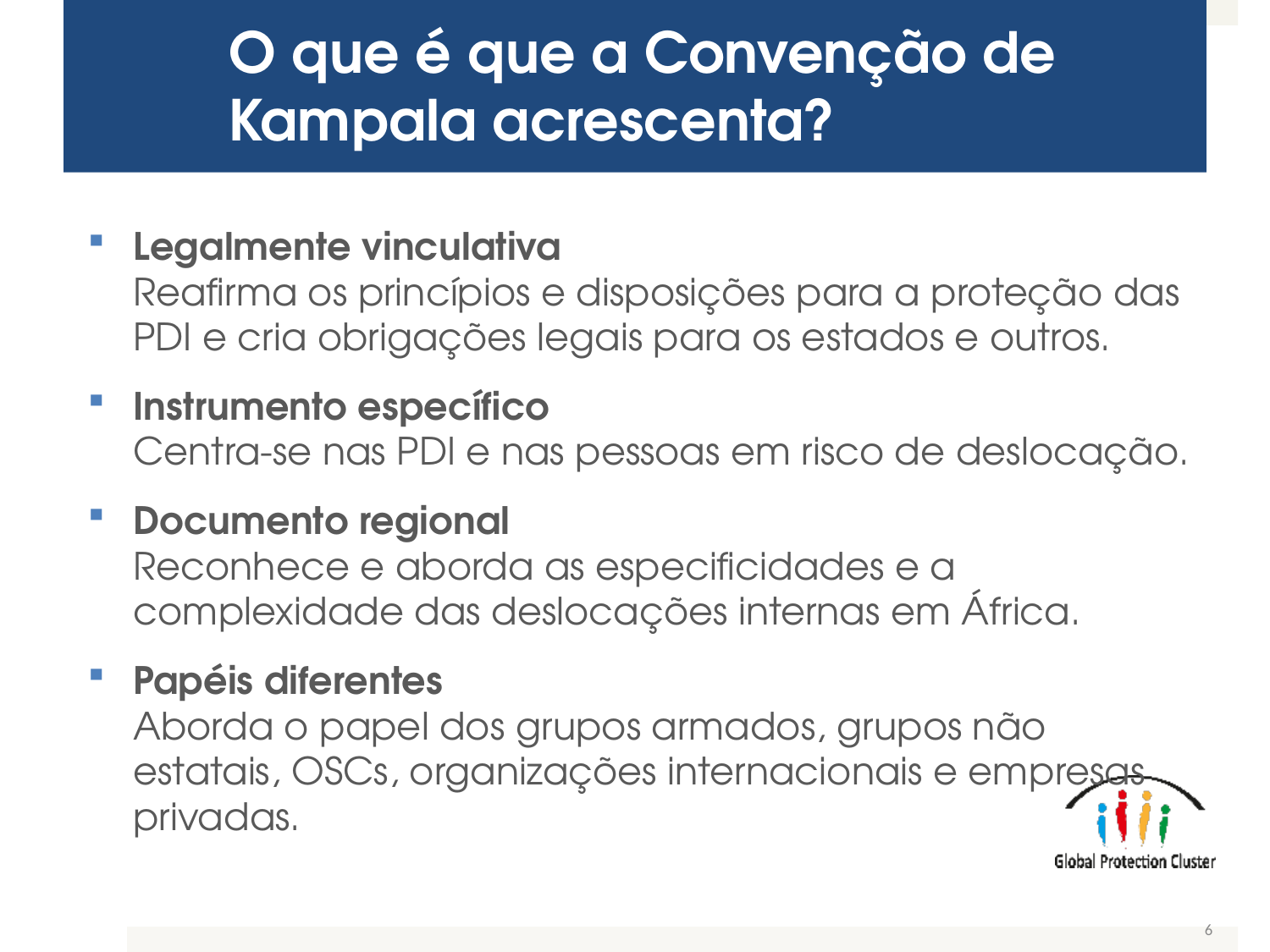

# O que é que a Convenção de Kampala acrescenta?
Legalmente vinculativa
Reafirma os princípios e disposições para a proteção das PDI e cria obrigações legais para os estados e outros.
Instrumento específico
Centra-se nas PDI e nas pessoas em risco de deslocação.
Documento regional
Reconhece e aborda as especificidades e a complexidade das deslocações internas em África.
Papéis diferentes
Aborda o papel dos grupos armados, grupos não estatais, OSCs, organizações internacionais e empresas privadas.